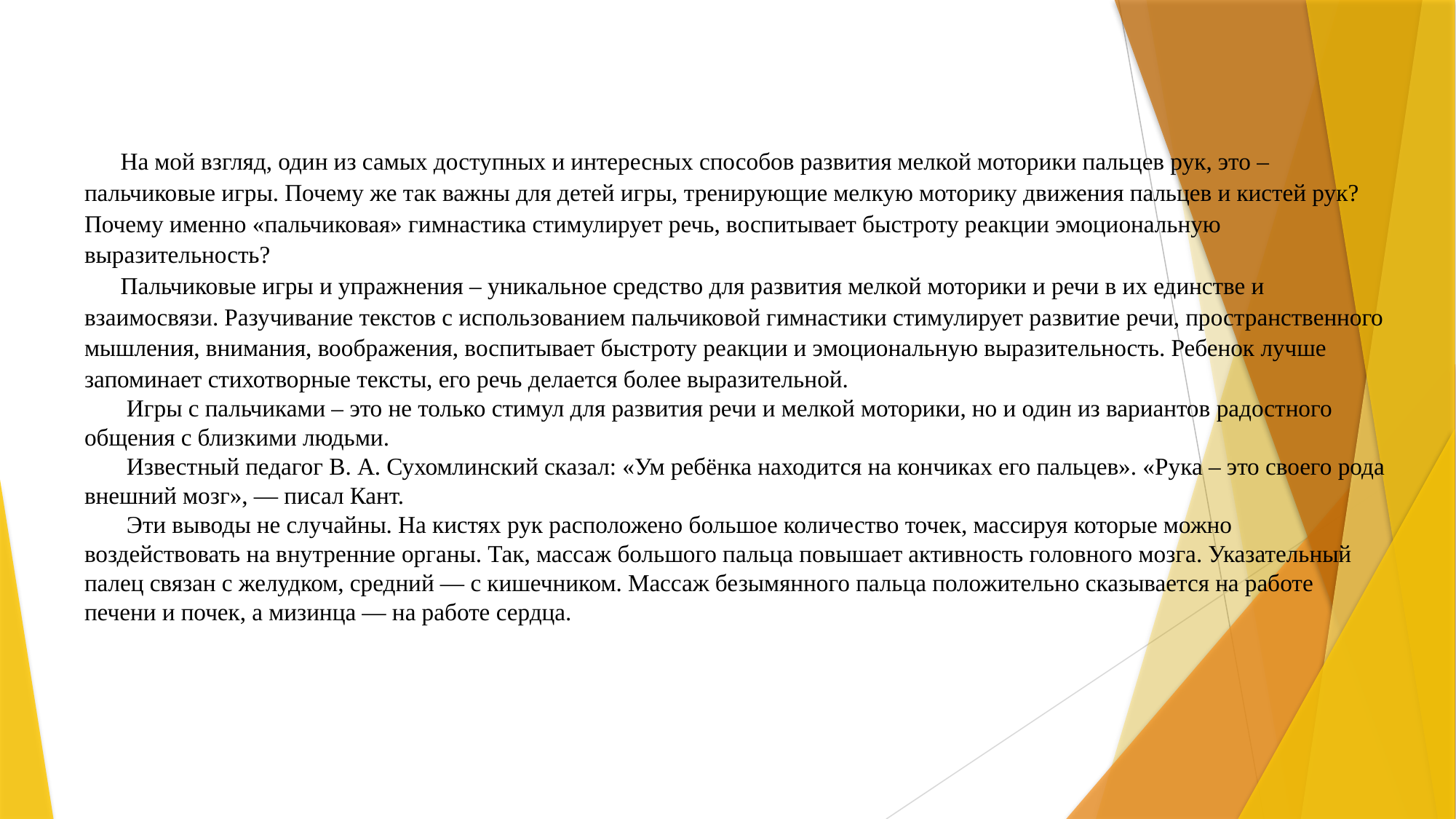

На мой взгляд, один из самых доступных и интересных способов развития мелкой моторики пальцев рук, это – пальчиковые игры. Почему же так важны для детей игры, тренирующие мелкую моторику движения пальцев и кистей рук? Почему именно «пальчиковая» гимнастика стимулирует речь, воспитывает быстроту реакции эмоциональную выразительность?
      Пальчиковые игры и упражнения – уникальное средство для развития мелкой моторики и речи в их единстве и взаимосвязи. Разучивание текстов с использованием пальчиковой гимнастики стимулирует развитие речи, пространственного мышления, внимания, воображения, воспитывает быстроту реакции и эмоциональную выразительность. Ребенок лучше запоминает стихотворные тексты, его речь делается более выразительной.
       Игры с пальчиками – это не только стимул для развития речи и мелкой моторики, но и один из вариантов радостного общения с близкими людьми.
       Известный педагог В. А. Сухомлинский сказал: «Ум ребёнка находится на кончиках его пальцев». «Рука – это своего рода внешний мозг», — писал Кант.
       Эти выводы не случайны. На кистях рук расположено большое количество точек, массируя которые можно воздействовать на внутренние органы. Так, массаж большого пальца повышает активность головного мозга. Указательный палец связан с желудком, средний — с кишечником. Массаж безымянного пальца положительно сказывается на работе печени и почек, а мизинца — на работе сердца.